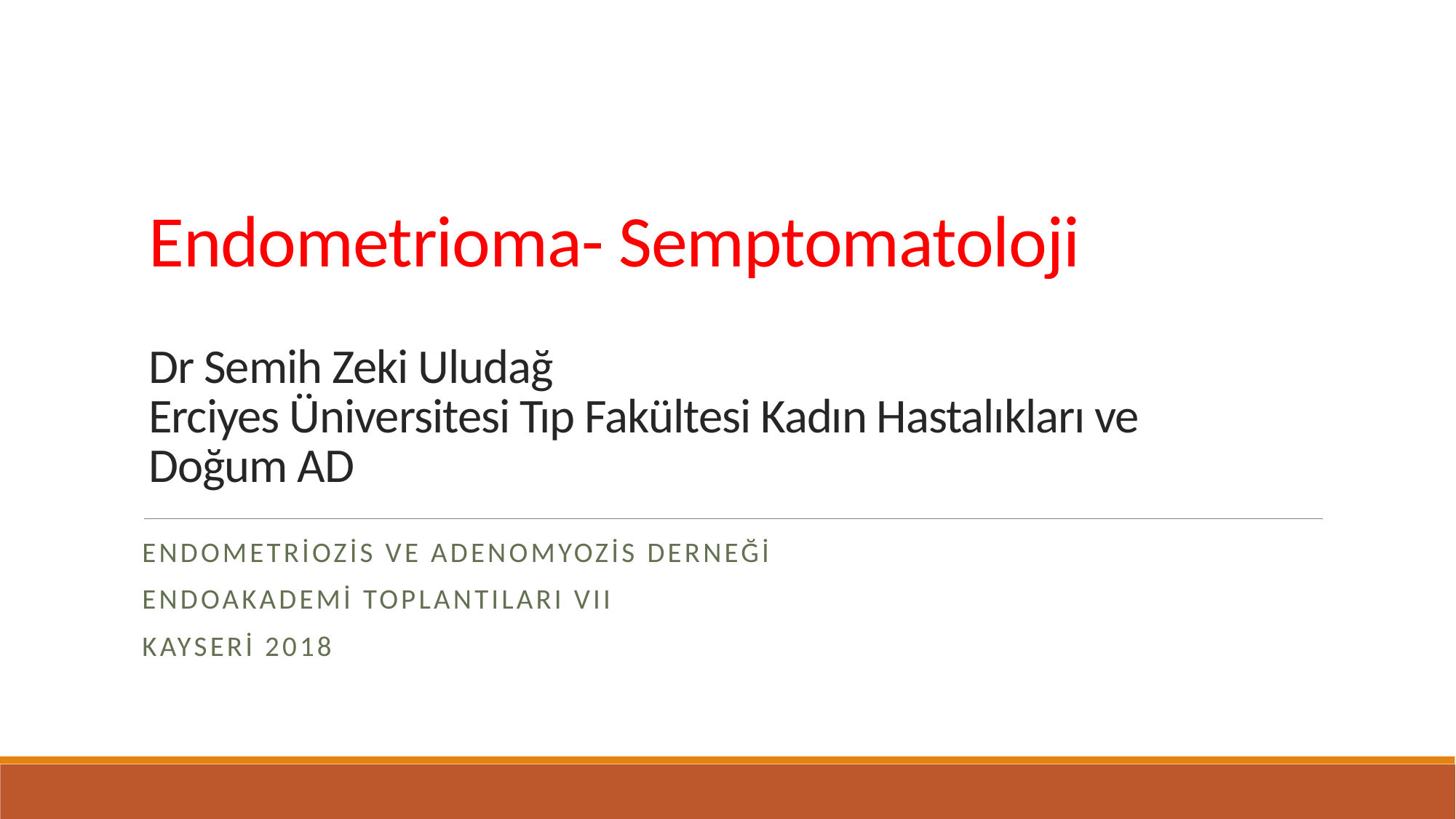

# Endometrioma- Semptomatoloji Dr Semih Zeki Uludağ Erciyes Üniversitesi Tıp Fakültesi Kadın Hastalıkları ve Doğum AD
Endometriozis ve Adenomyozis Derneği
Endoakademi toplantıları vıı
Kayseri 2018